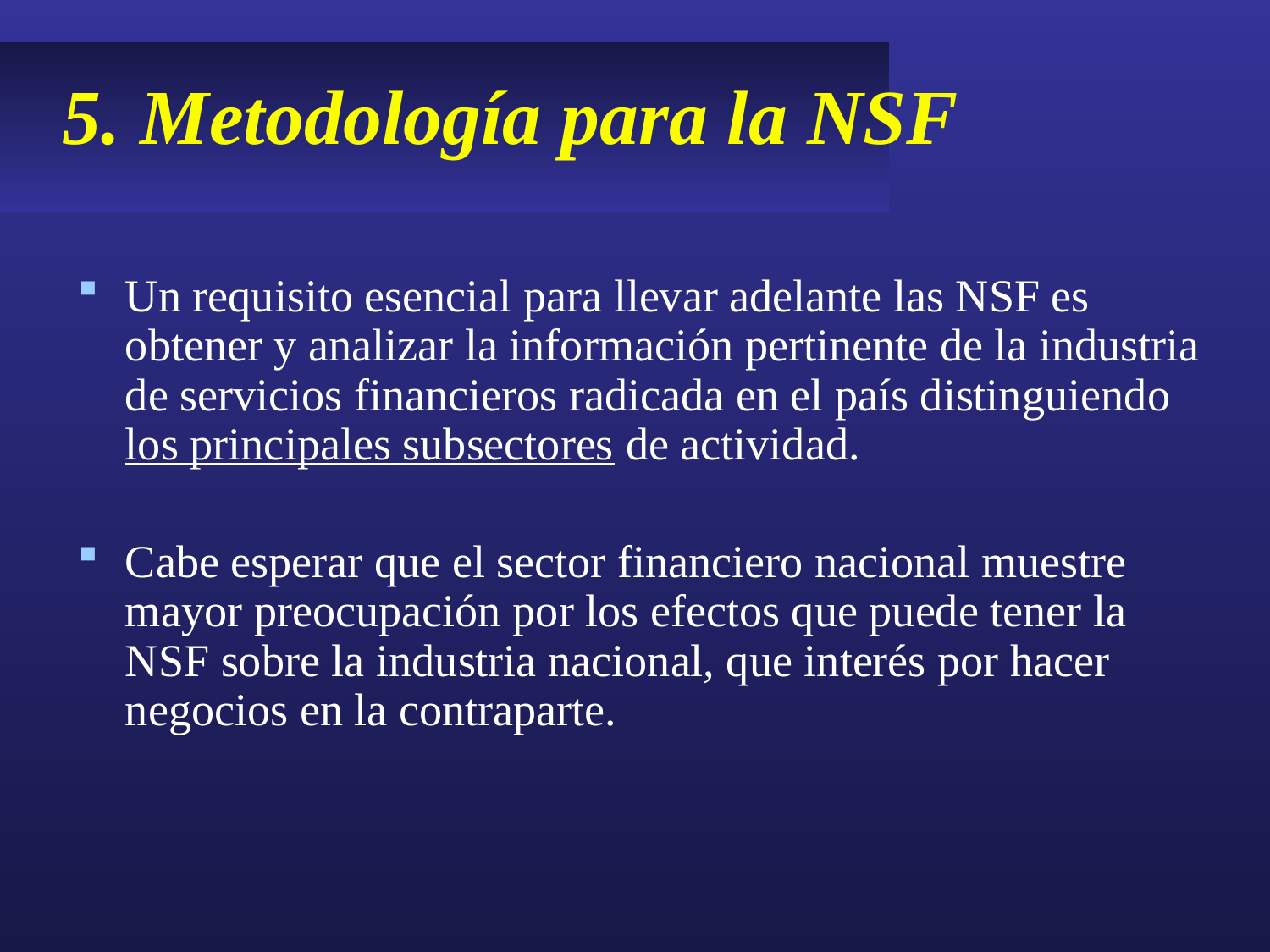

# 5. Metodología para la NSF

Un requisito esencial para llevar adelante las NSF es obtener y analizar la información pertinente de la industria de servicios financieros radicada en el país distinguiendo los principales subsectores de actividad.

Cabe esperar que el sector financiero nacional muestre mayor preocupación por los efectos que puede tener la NSF sobre la industria nacional, que interés por hacer negocios en la contraparte.